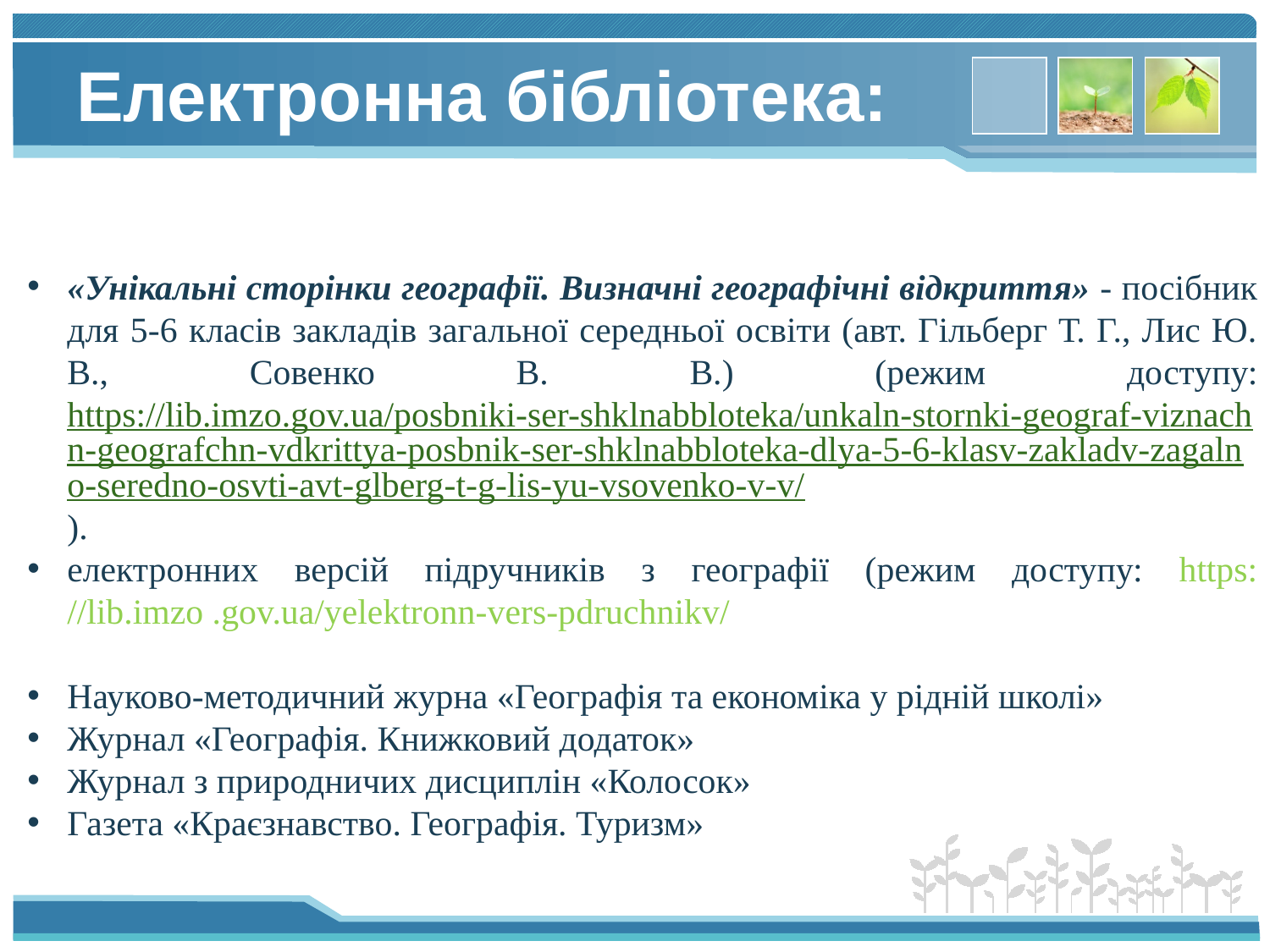

# Електронна бібліотека:
«Унікальні сторінки географії. Визначні географічні відкриття» - посібник для 5­-6 класів закладів загальної середньої освіти (авт. Гільберг Т. Г., Лис Ю. В., Совенко В. В.) (режим доступу: https://lib.imzo.gov.ua/posbniki-ser-shklnabbloteka/unkaln-stornki-geograf-viznachn-geografchn-vdkrittya-posbnik-ser-shklnabbloteka-dlya-5-6-klasv-zakladv-zagalno-seredno-osvti-avt-glberg-t-g-lis-yu-vsovenko-v-v/).
електронних версій підручників з географії (режим доступу: https: //lib.imzo .gov.ua/yelektronn-vers-pdruchnikv/

Науково-методичний журна «Географія та економіка у рідній школі»
Журнал «Географія. Книжковий додаток»
Журнал з природничих дисциплін «Колосок»
Газета «Краєзнавство. Географія. Туризм»